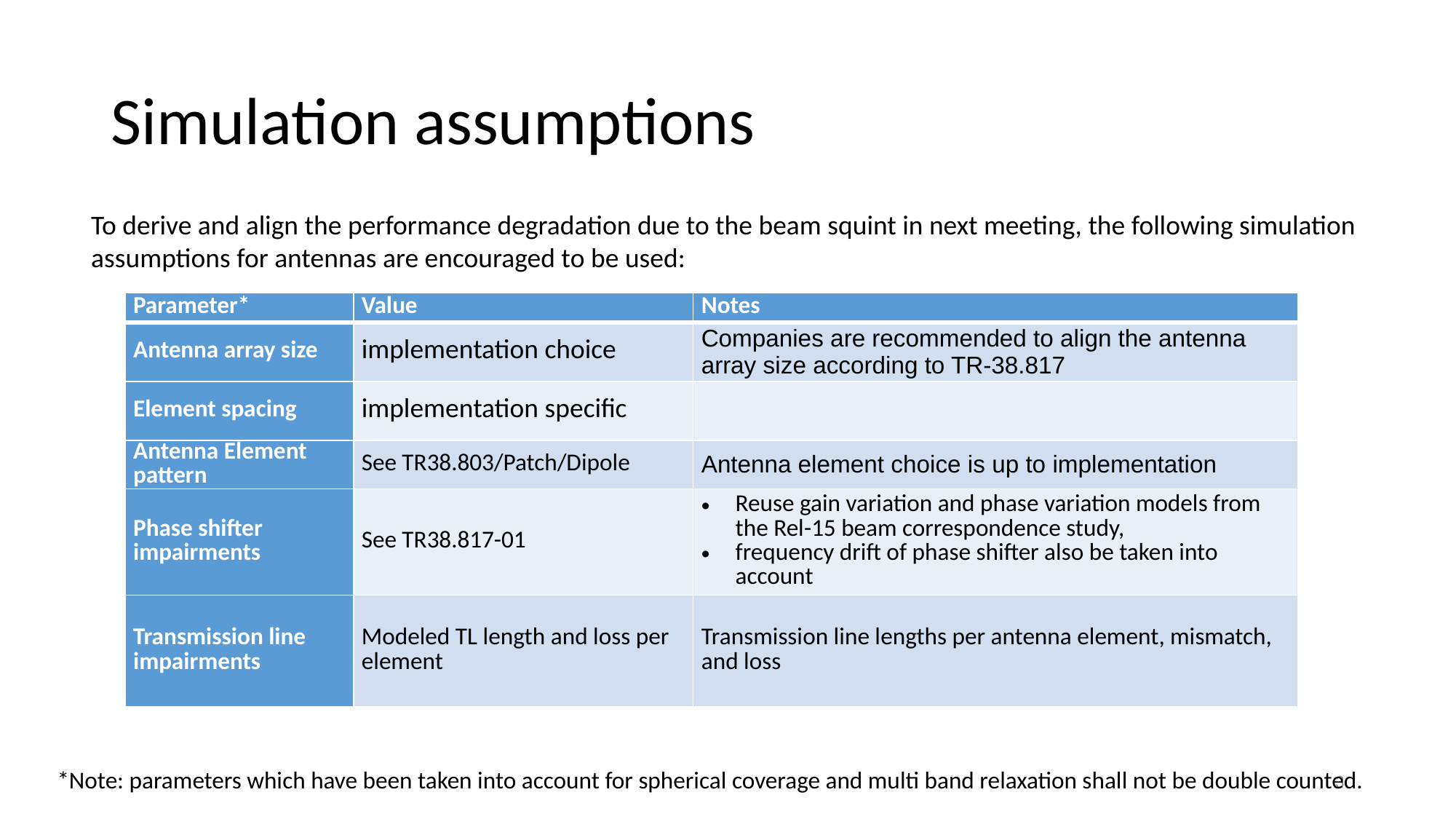

# Simulation assumptions
To derive and align the performance degradation due to the beam squint in next meeting, the following simulation assumptions for antennas are encouraged to be used:
| Parameter\* | Value | Notes |
| --- | --- | --- |
| Antenna array size | implementation choice | Companies are recommended to align the antenna array size according to TR-38.817 |
| Element spacing | implementation specific |  |
| Antenna Element pattern | See TR38.803/Patch/Dipole | Antenna element choice is up to implementation |
| Phase shifter impairments | See TR38.817-01 | Reuse gain variation and phase variation models from the Rel-15 beam correspondence study, frequency drift of phase shifter also be taken into account |
| Transmission line impairments | Modeled TL length and loss per element | Transmission line lengths per antenna element, mismatch, and loss |
*Note: parameters which have been taken into account for spherical coverage and multi band relaxation shall not be double counted.
3